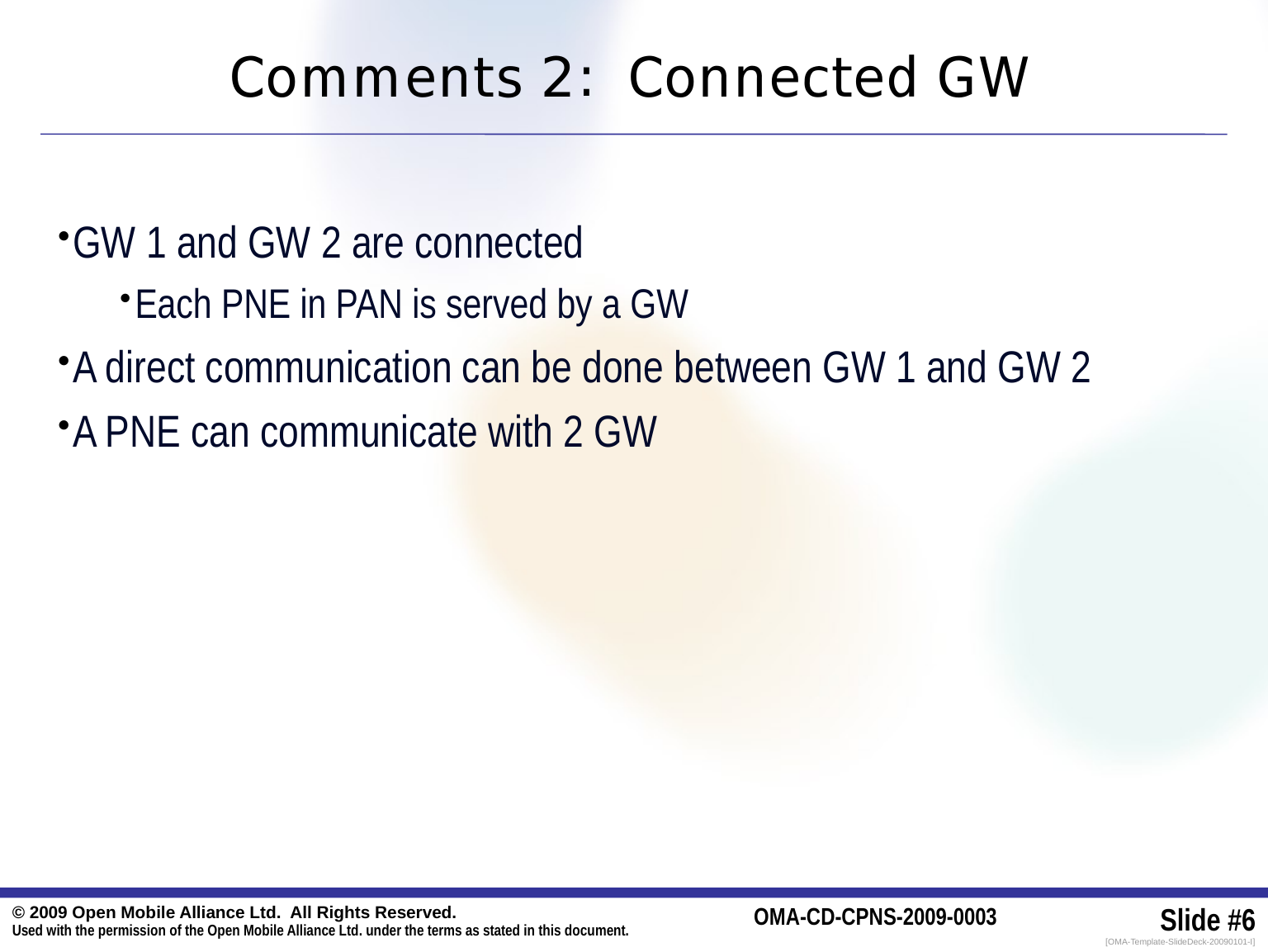

# Comments 2:  Connected GW
GW 1 and GW 2 are connected
Each PNE in PAN is served by a GW
A direct communication can be done between GW 1 and GW 2
A PNE can communicate with 2 GW